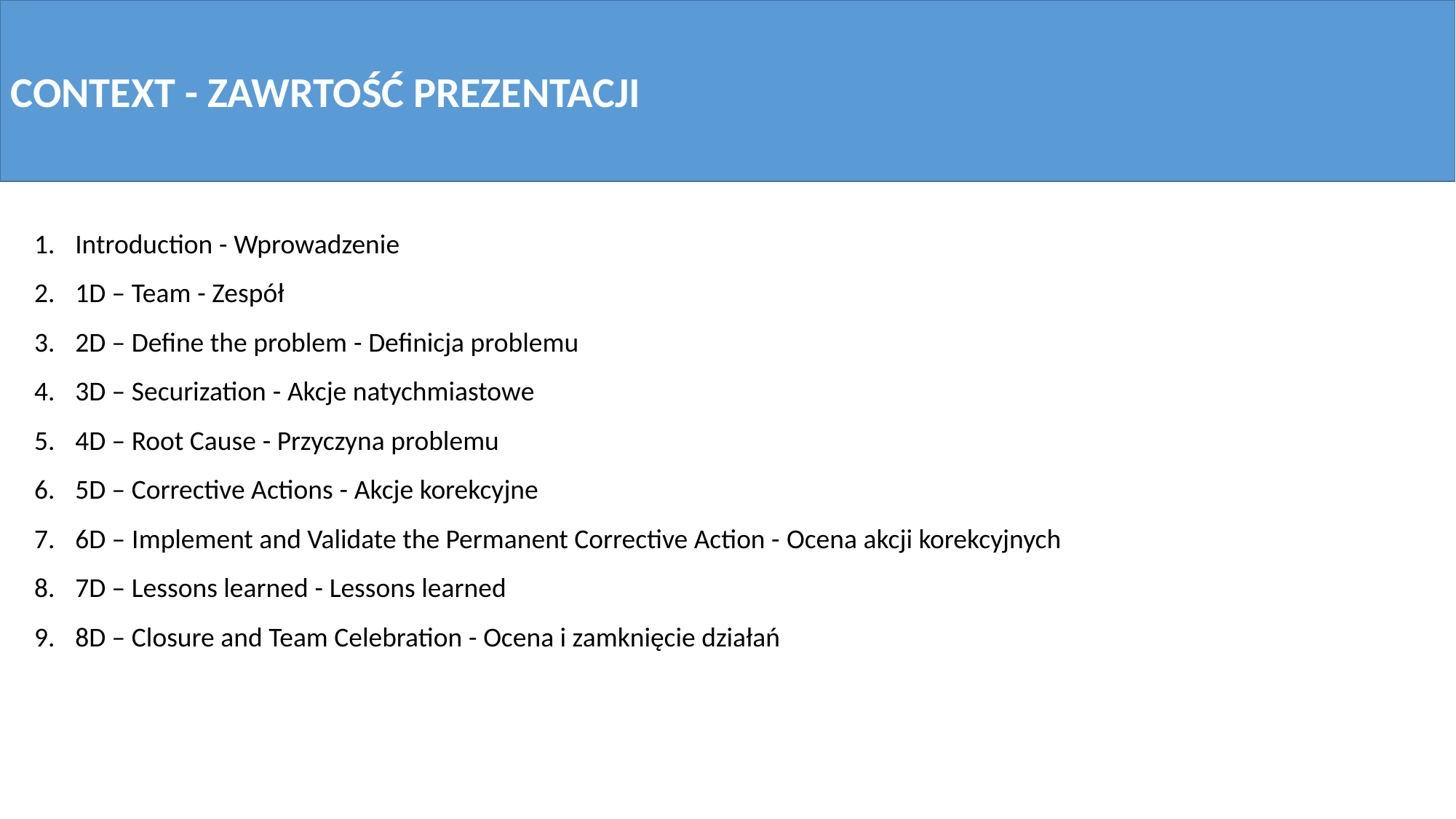

CONTEXT - ZAWRTOŚĆ PREZENTACJI
Introduction - Wprowadzenie
1D – Team - Zespół
2D – Define the problem - Definicja problemu
3D – Securization - Akcje natychmiastowe
4D – Root Cause - Przyczyna problemu
5D – Corrective Actions - Akcje korekcyjne
6D – Implement and Validate the Permanent Corrective Action - Ocena akcji korekcyjnych
7D – Lessons learned - Lessons learned
8D – Closure and Team Celebration - Ocena i zamknięcie działań